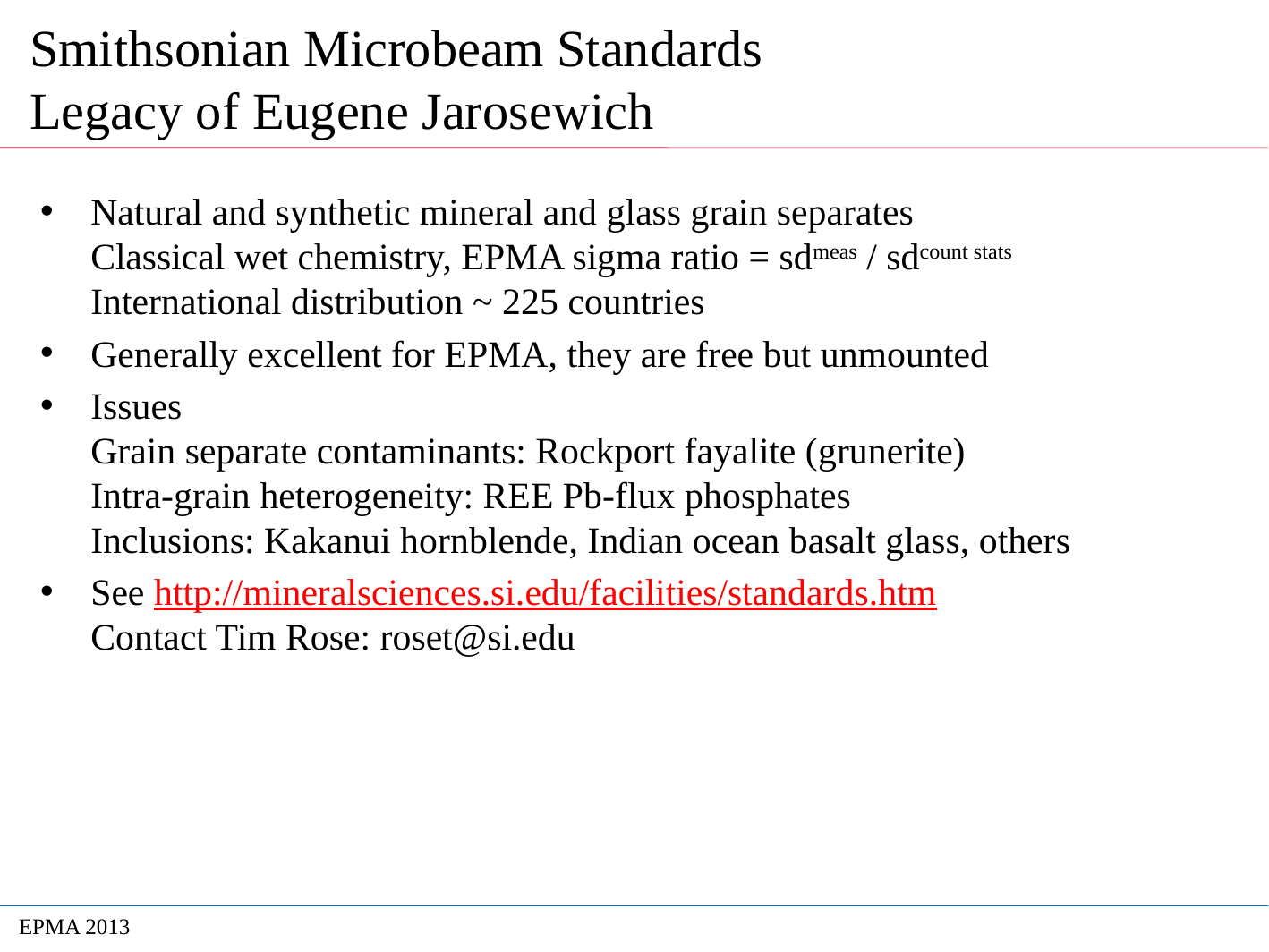

# Smithsonian Microbeam Standards Legacy of Eugene Jarosewich
Natural and synthetic mineral and glass grain separates
Classical wet chemistry, EPMA sigma ratio = sdmeas / sdcount stats
International distribution ~ 225 countries
Generally excellent for EPMA, they are free but unmounted
Issues
Grain separate contaminants: Rockport fayalite (grunerite)
Intra-grain heterogeneity: REE Pb-flux phosphates
Inclusions: Kakanui hornblende, Indian ocean basalt glass, others
See http://mineralsciences.si.edu/facilities/standards.htm
Contact Tim Rose: roset@si.edu
EPMA 2013